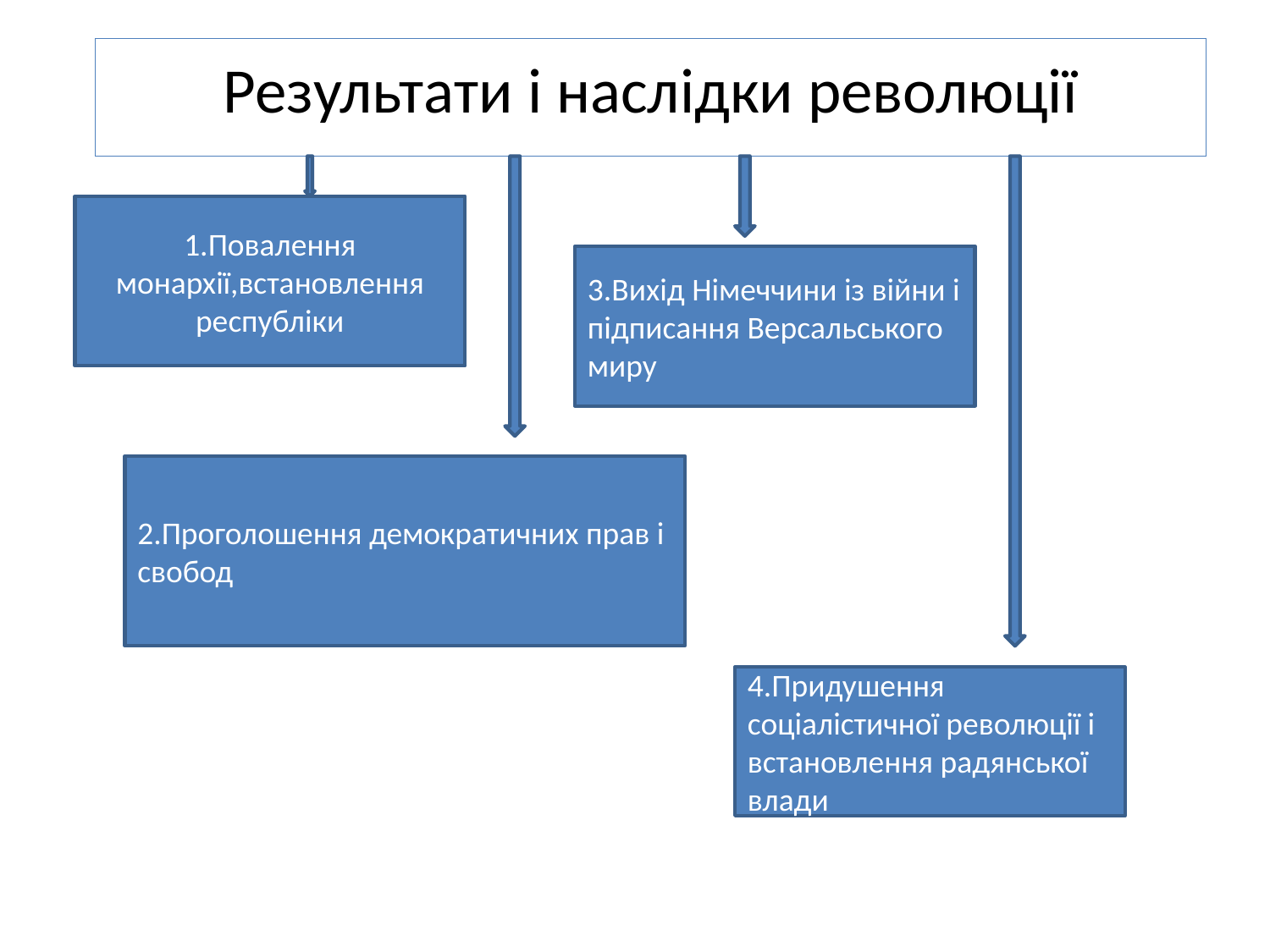

# Результати і наслідки революції

1.Повалення монархії,встановлення республіки

3.Вихід Німеччини із війни і підписання Версальського миру
2.Проголошення демократичних прав і свобод
4.Придушення соціалістичної революції і встановлення радянської влади